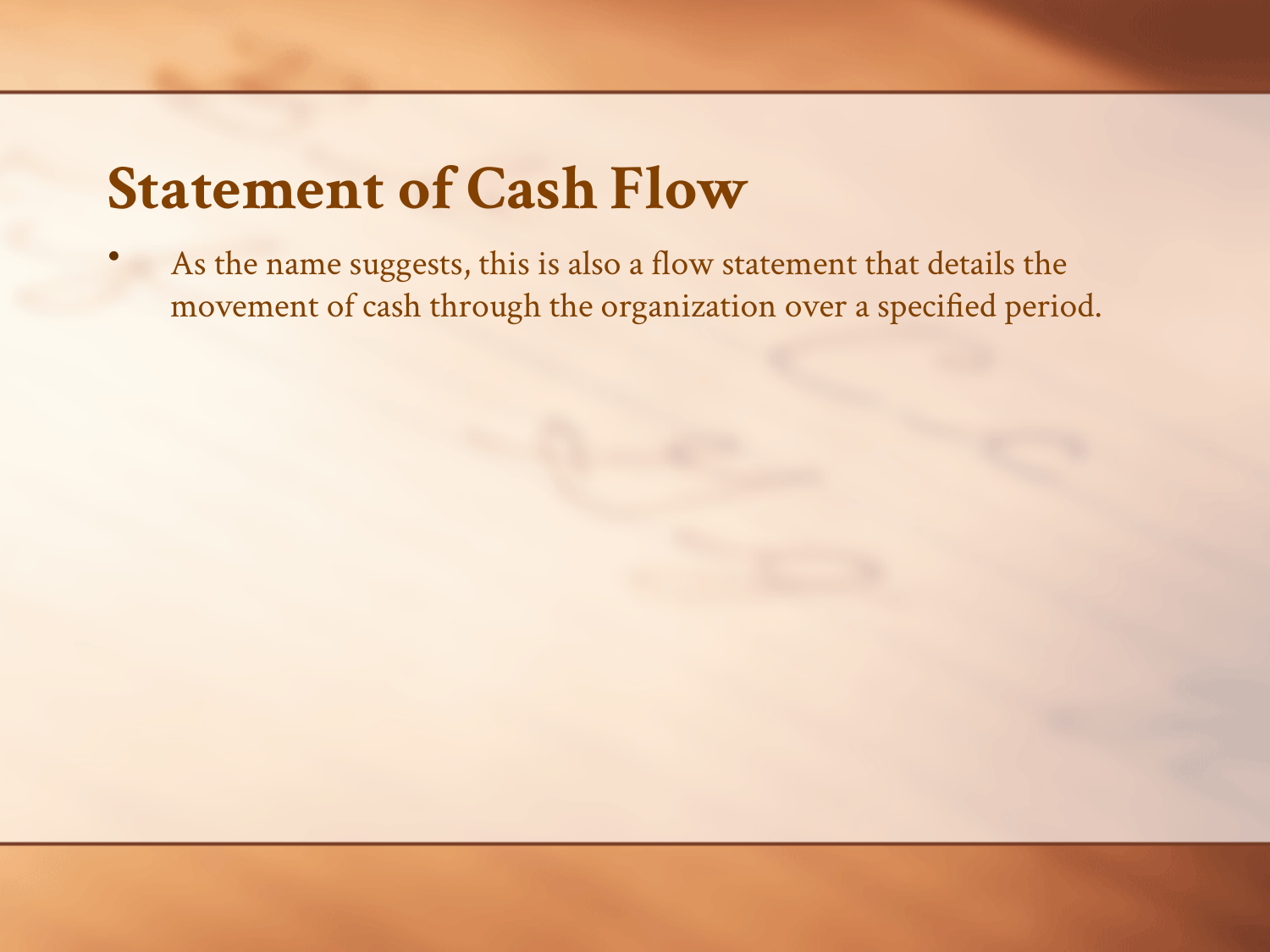

# Statement of Cash Flow
As the name suggests, this is also a flow statement that details the movement of cash through the organization over a specified period.